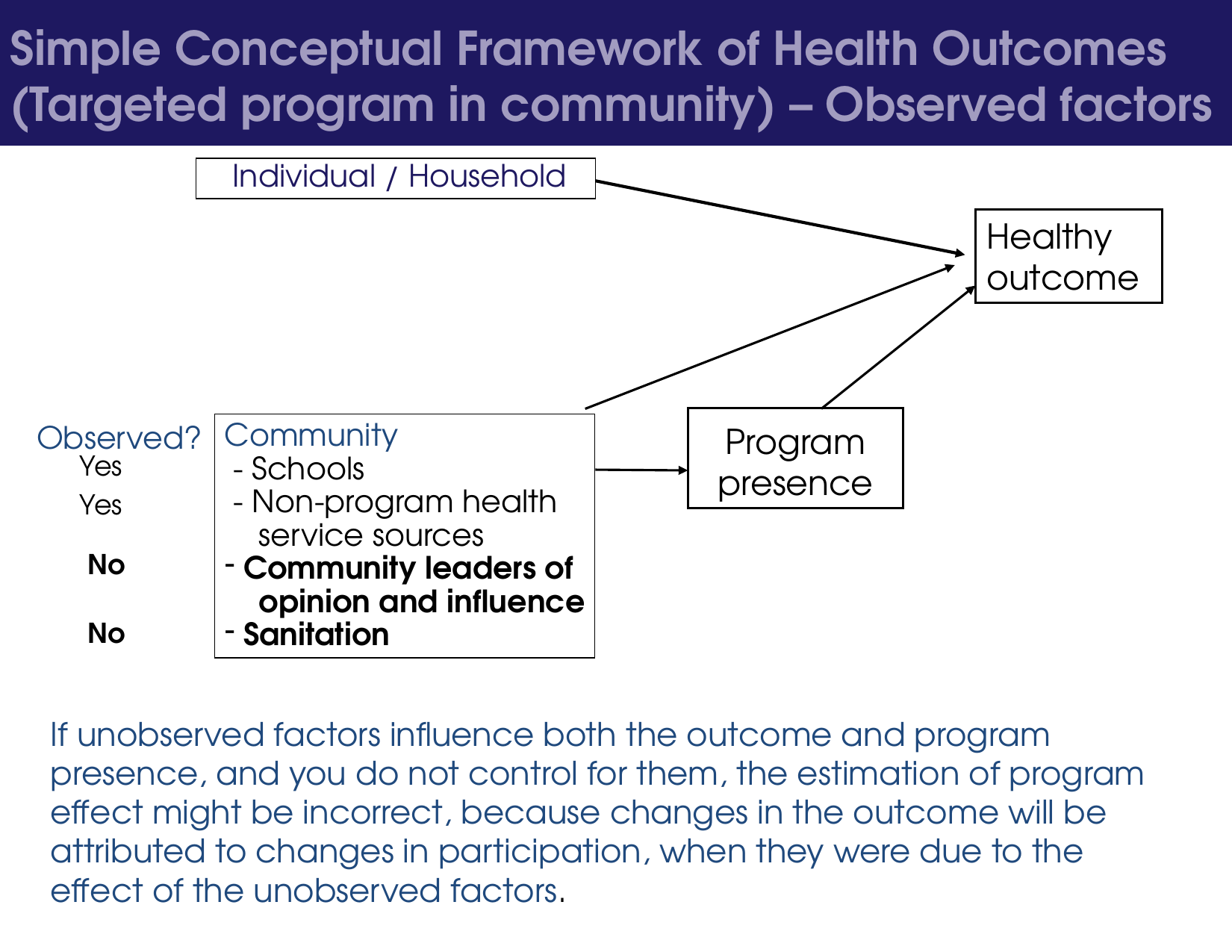

Simple Conceptual Framework of Health Outcomes
(Targeted program in community) – Observed factors
   Individual / Household

Healthy
outcome

Program presence
Community
 - Schools
 - Non-program health
    service sources
 Community leaders of
    opinion and influence
 Sanitation
   Observed?
         Yes
         Yes

          No

          No

If unobserved factors influence both the outcome and program presence, and you do not control for them, the estimation of program effect might be incorrect, because changes in the outcome will be attributed to changes in participation, when they were due to the effect of the unobserved factors.